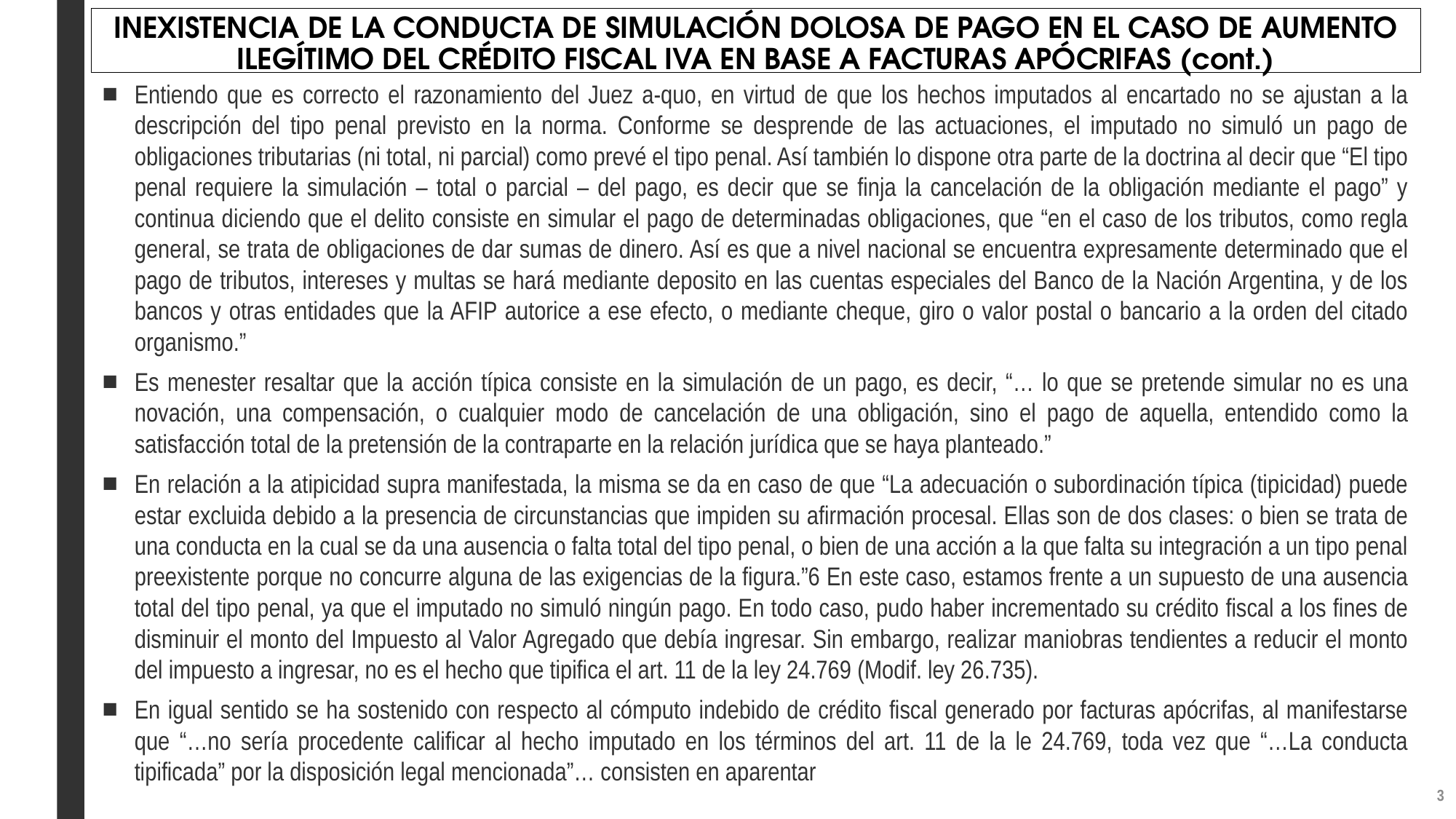

# INEXISTENCIA DE LA CONDUCTA DE SIMULACIÓN DOLOSA DE PAGO EN EL CASO DE AUMENTO ILEGÍTIMO DEL CRÉDITO FISCAL IVA EN BASE A FACTURAS APÓCRIFAS (cont.)
Entiendo que es correcto el razonamiento del Juez a-quo, en virtud de que los hechos imputados al encartado no se ajustan a la descripción del tipo penal previsto en la norma. Conforme se desprende de las actuaciones, el imputado no simuló un pago de obligaciones tributarias (ni total, ni parcial) como prevé el tipo penal. Así también lo dispone otra parte de la doctrina al decir que “El tipo penal requiere la simulación – total o parcial – del pago, es decir que se finja la cancelación de la obligación mediante el pago” y continua diciendo que el delito consiste en simular el pago de determinadas obligaciones, que “en el caso de los tributos, como regla general, se trata de obligaciones de dar sumas de dinero. Así es que a nivel nacional se encuentra expresamente determinado que el pago de tributos, intereses y multas se hará mediante deposito en las cuentas especiales del Banco de la Nación Argentina, y de los bancos y otras entidades que la AFIP autorice a ese efecto, o mediante cheque, giro o valor postal o bancario a la orden del citado organismo.”
Es menester resaltar que la acción típica consiste en la simulación de un pago, es decir, “… lo que se pretende simular no es una novación, una compensación, o cualquier modo de cancelación de una obligación, sino el pago de aquella, entendido como la satisfacción total de la pretensión de la contraparte en la relación jurídica que se haya planteado.”
En relación a la atipicidad supra manifestada, la misma se da en caso de que “La adecuación o subordinación típica (tipicidad) puede estar excluida debido a la presencia de circunstancias que impiden su afirmación procesal. Ellas son de dos clases: o bien se trata de una conducta en la cual se da una ausencia o falta total del tipo penal, o bien de una acción a la que falta su integración a un tipo penal preexistente porque no concurre alguna de las exigencias de la figura.”6 En este caso, estamos frente a un supuesto de una ausencia total del tipo penal, ya que el imputado no simuló ningún pago. En todo caso, pudo haber incrementado su crédito fiscal a los fines de disminuir el monto del Impuesto al Valor Agregado que debía ingresar. Sin embargo, realizar maniobras tendientes a reducir el monto del impuesto a ingresar, no es el hecho que tipifica el art. 11 de la ley 24.769 (Modif. ley 26.735).
En igual sentido se ha sostenido con respecto al cómputo indebido de crédito fiscal generado por facturas apócrifas, al manifestarse que “…no sería procedente calificar al hecho imputado en los términos del art. 11 de la le 24.769, toda vez que “…La conducta tipificada” por la disposición legal mencionada”… consisten en aparentar
3